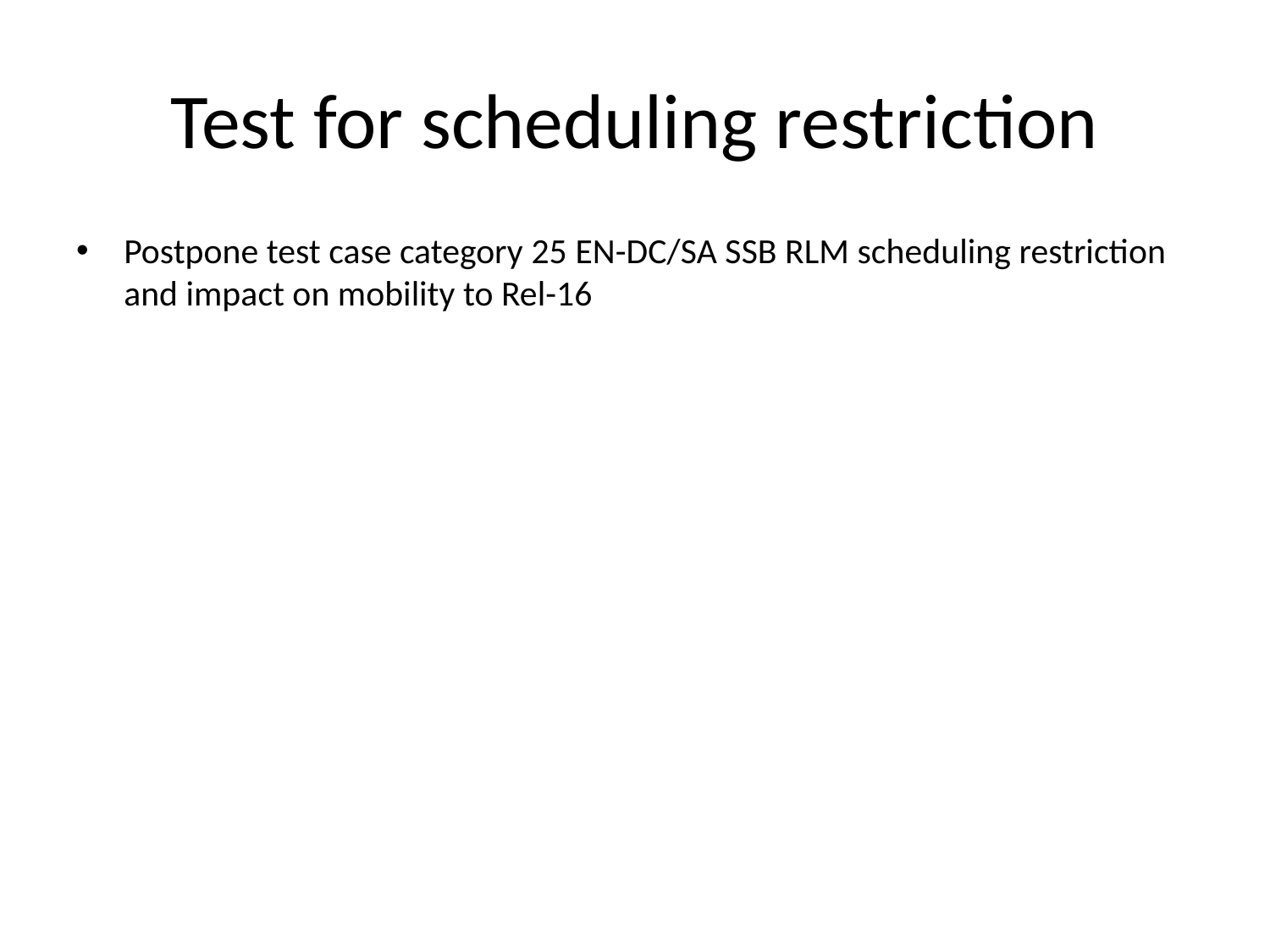

# Test for scheduling restriction
Postpone test case category 25 EN-DC/SA SSB RLM scheduling restriction and impact on mobility to Rel-16